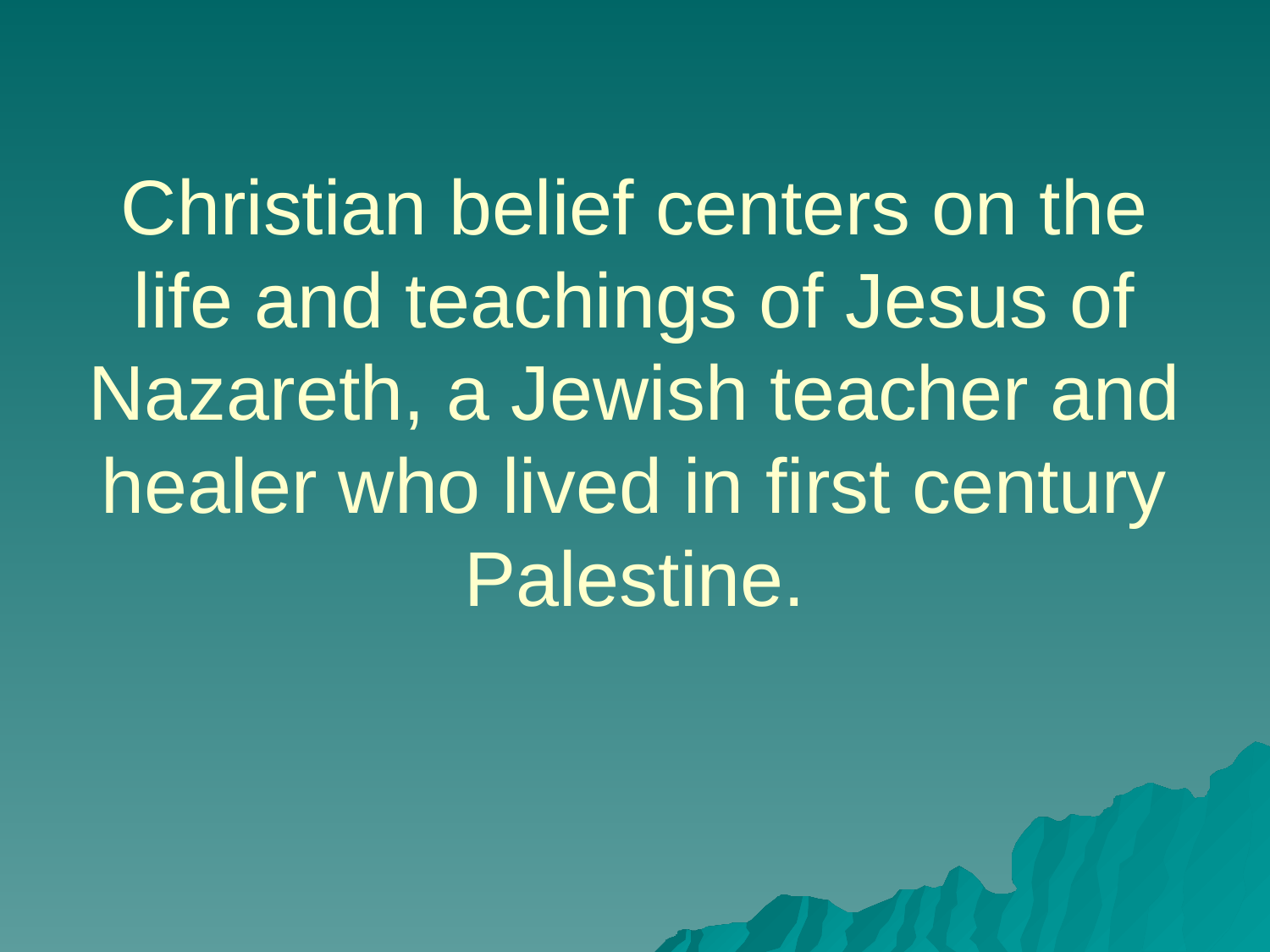

# Christian belief centers on the life and teachings of Jesus of Nazareth, a Jewish teacher and healer who lived in first century Palestine.